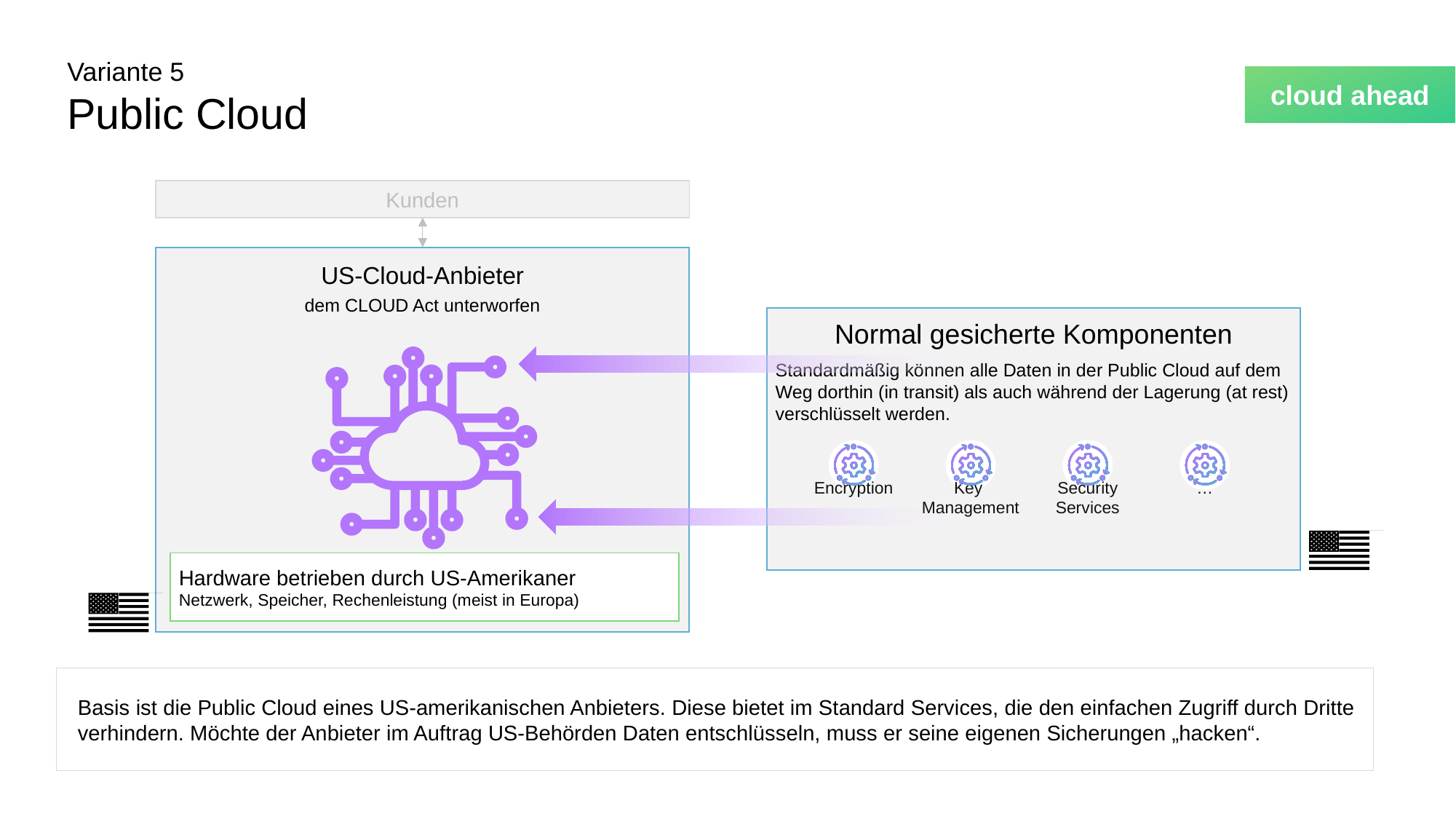

# Variante 5 Public Cloud

Kunden
US-Cloud-Anbieter
dem CLOUD Act unterworfen
Normal gesicherte Komponenten
Standardmäßig können alle Daten in der Public Cloud auf dem Weg dorthin (in transit) als auch während der Lagerung (at rest) verschlüsselt werden.

Encryption

Key
Management

Security
Services

…

Hardware betrieben durch US-Amerikaner
Netzwerk, Speicher, Rechenleistung (meist in Europa)

Basis ist die Public Cloud eines US-amerikanischen Anbieters. Diese bietet im Standard Services, die den einfachen Zugriff durch Dritte verhindern. Möchte der Anbieter im Auftrag US-Behörden Daten entschlüsseln, muss er seine eigenen Sicherungen „hacken“.